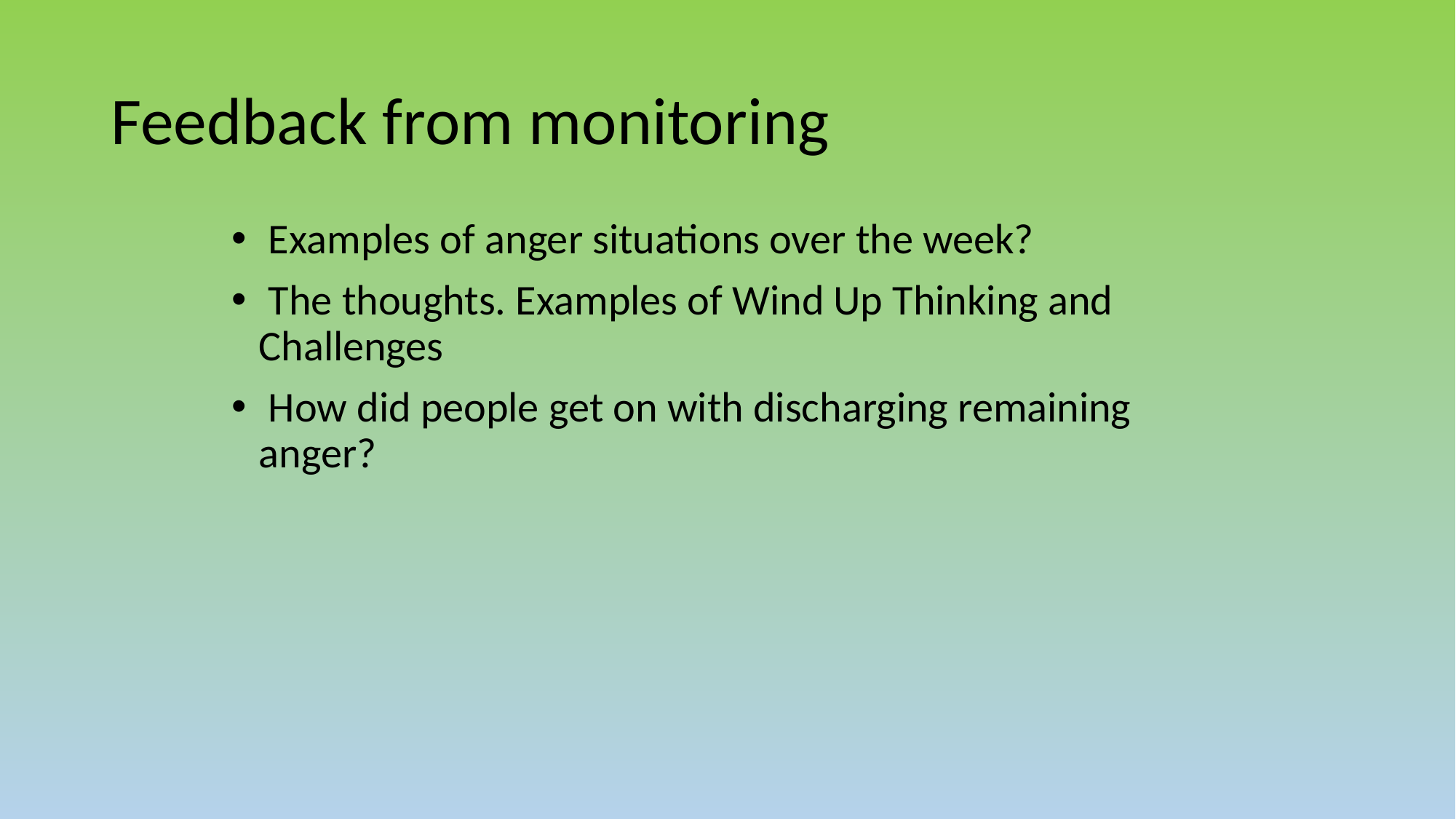

# Feedback from monitoring
 Examples of anger situations over the week?
 The thoughts. Examples of Wind Up Thinking and Challenges
 How did people get on with discharging remaining anger?